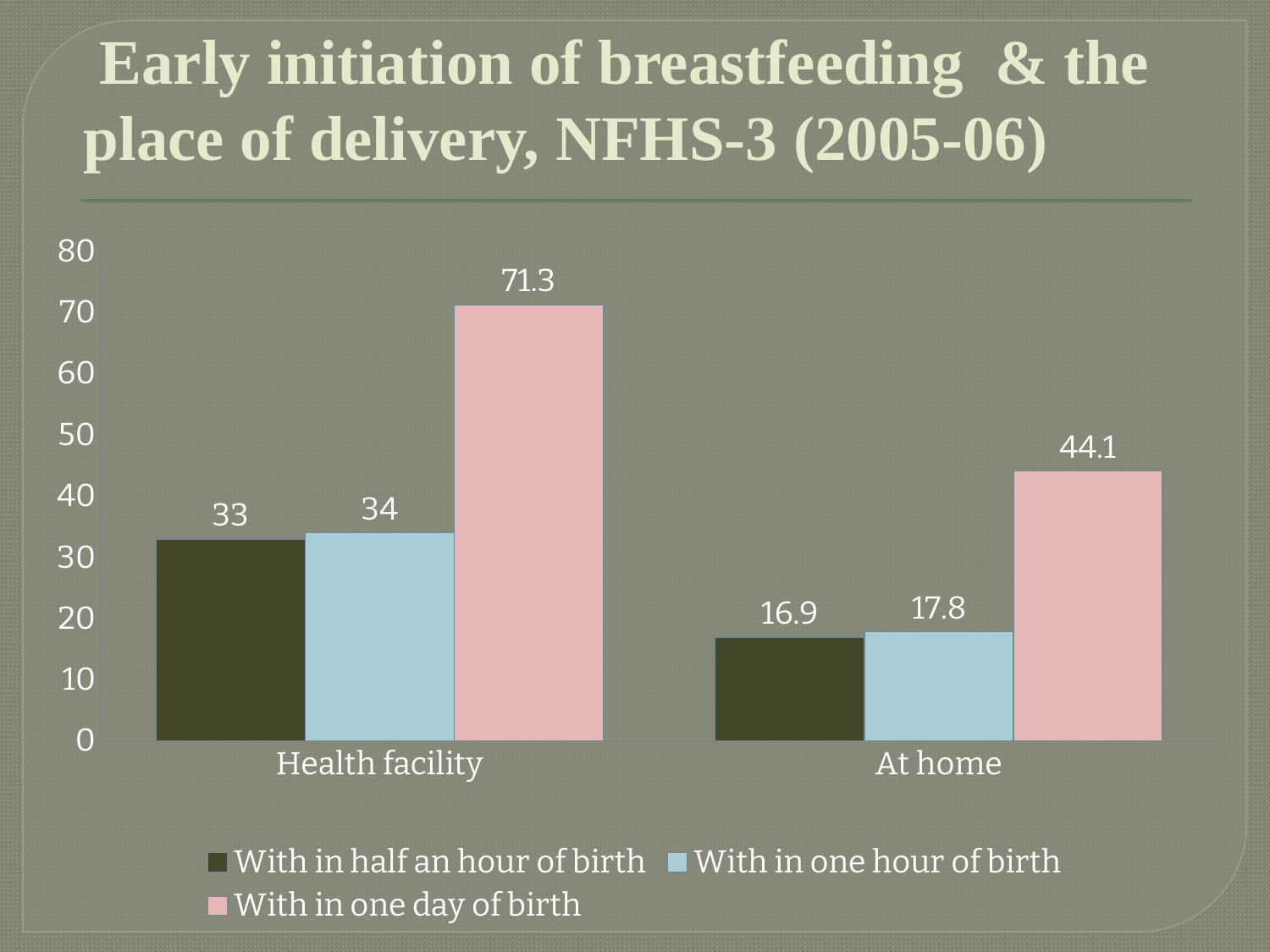

# Early initiation of breastfeeding  & the  place of delivery, NFHS-3 (2005-06)

### Chart

| Category | With in half an hour of birth | With in one hour of birth | With in one day of birth |
|---|---|---|---|
| Health facility | 33.0 | 34.0 | 71.3 |
| At home | 16.9 | 17.8 | 44.1 |